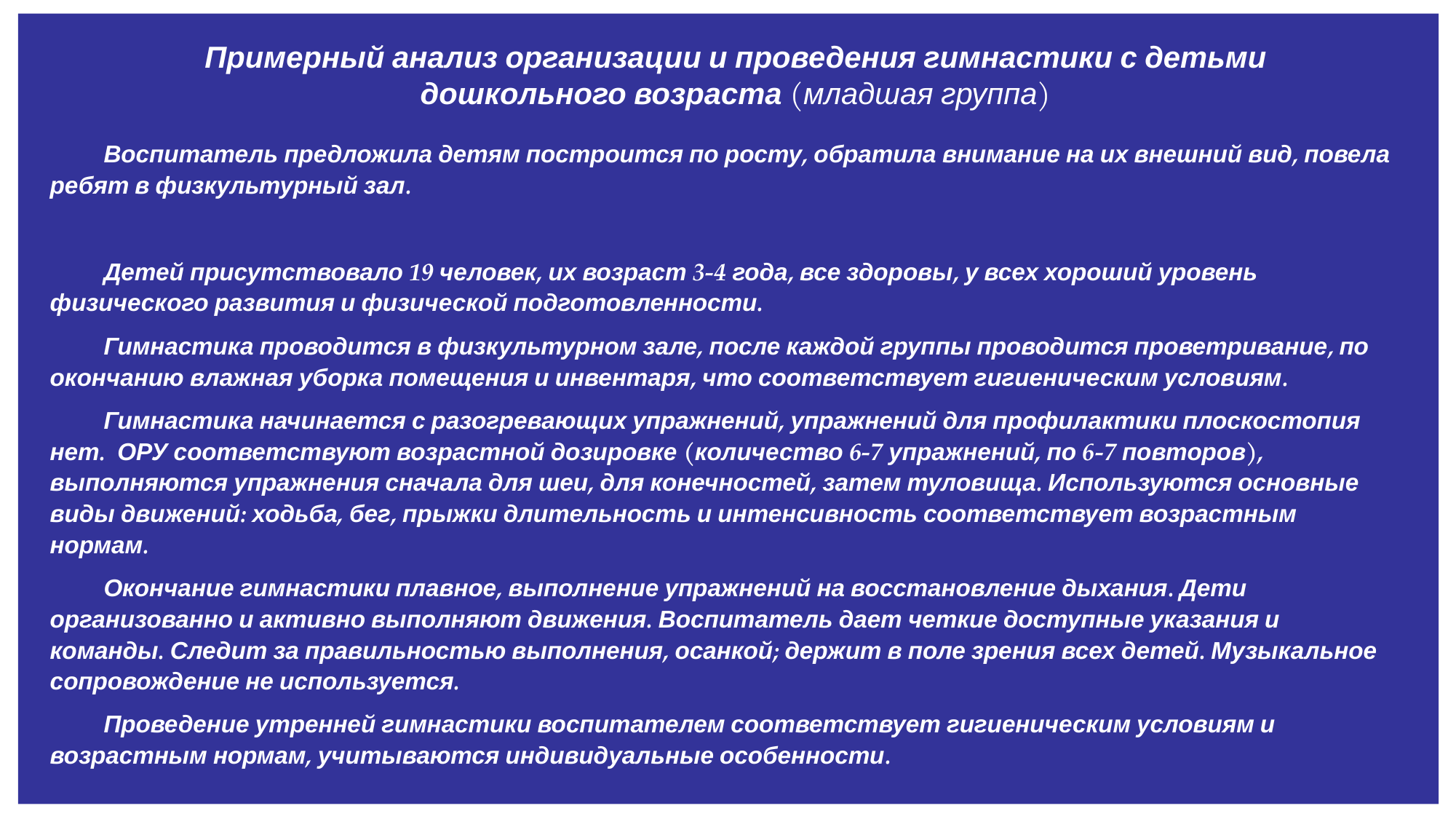

Примерный анализ организации и проведения гимнастики с детьми дошкольного возраста (младшая группа)

Воспитатель предложила детям построится по росту, обратила внимание на их внешний вид, повела ребят в физкультурный зал.

Детей присутствовало 19 человек, их возраст 3-4 года, все здоровы, у всех хороший уровень физического развития и физической подготовленности.
Гимнастика проводится в физкультурном зале, после каждой группы проводится проветривание, по окончанию влажная уборка помещения и инвентаря, что соответствует гигиеническим условиям.
Гимнастика начинается с разогревающих упражнений, упражнений для профилактики плоскостопия нет.  ОРУ соответствуют возрастной дозировке (количество 6-7 упражнений, по 6-7 повторов), выполняются упражнения сначала для шеи, для конечностей, затем туловища. Используются основные виды движений: ходьба, бег, прыжки длительность и интенсивность соответствует возрастным нормам.
Окончание гимнастики плавное, выполнение упражнений на восстановление дыхания. Дети организованно и активно выполняют движения. Воспитатель дает четкие доступные указания и команды. Следит за правильностью выполнения, осанкой; держит в поле зрения всех детей. Музыкальное сопровождение не используется.
Проведение утренней гимнастики воспитателем соответствует гигиеническим условиям и возрастным нормам, учитываются индивидуальные особенности.